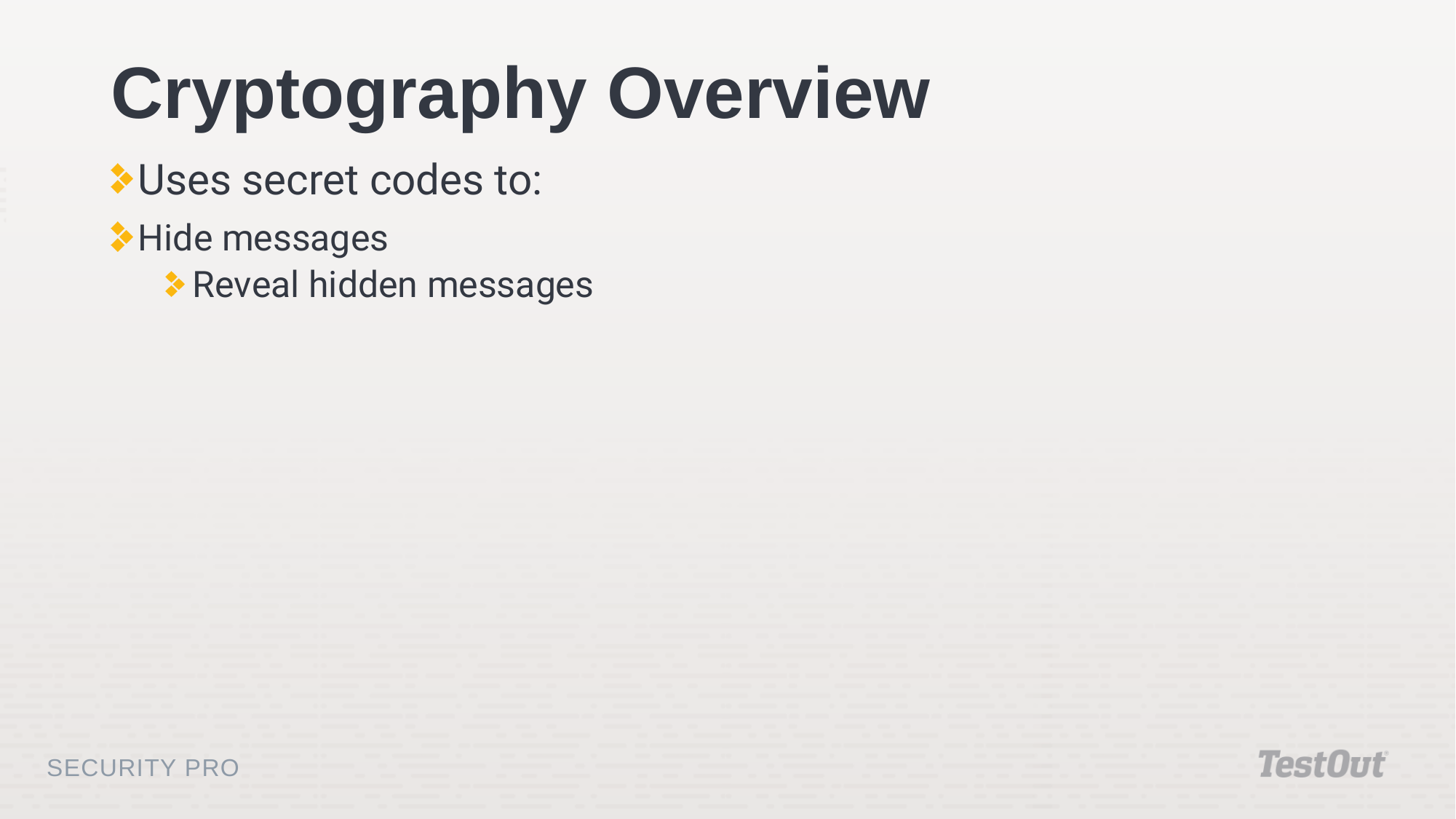

# Cryptography Overview
Uses secret codes to:
Hide messages
Reveal hidden messages
Security Pro